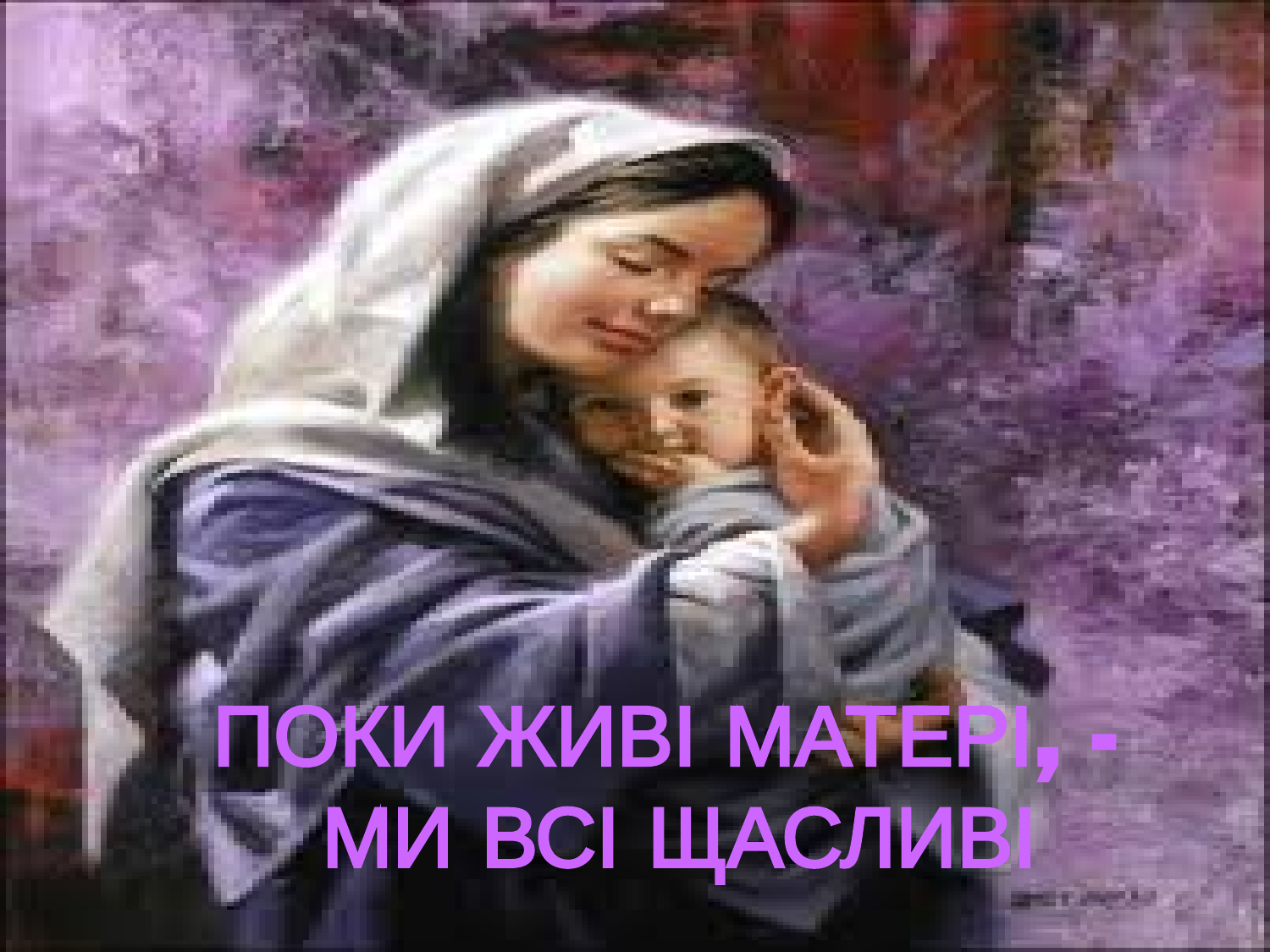

Поки живі матері, -
 ми всі щасливі